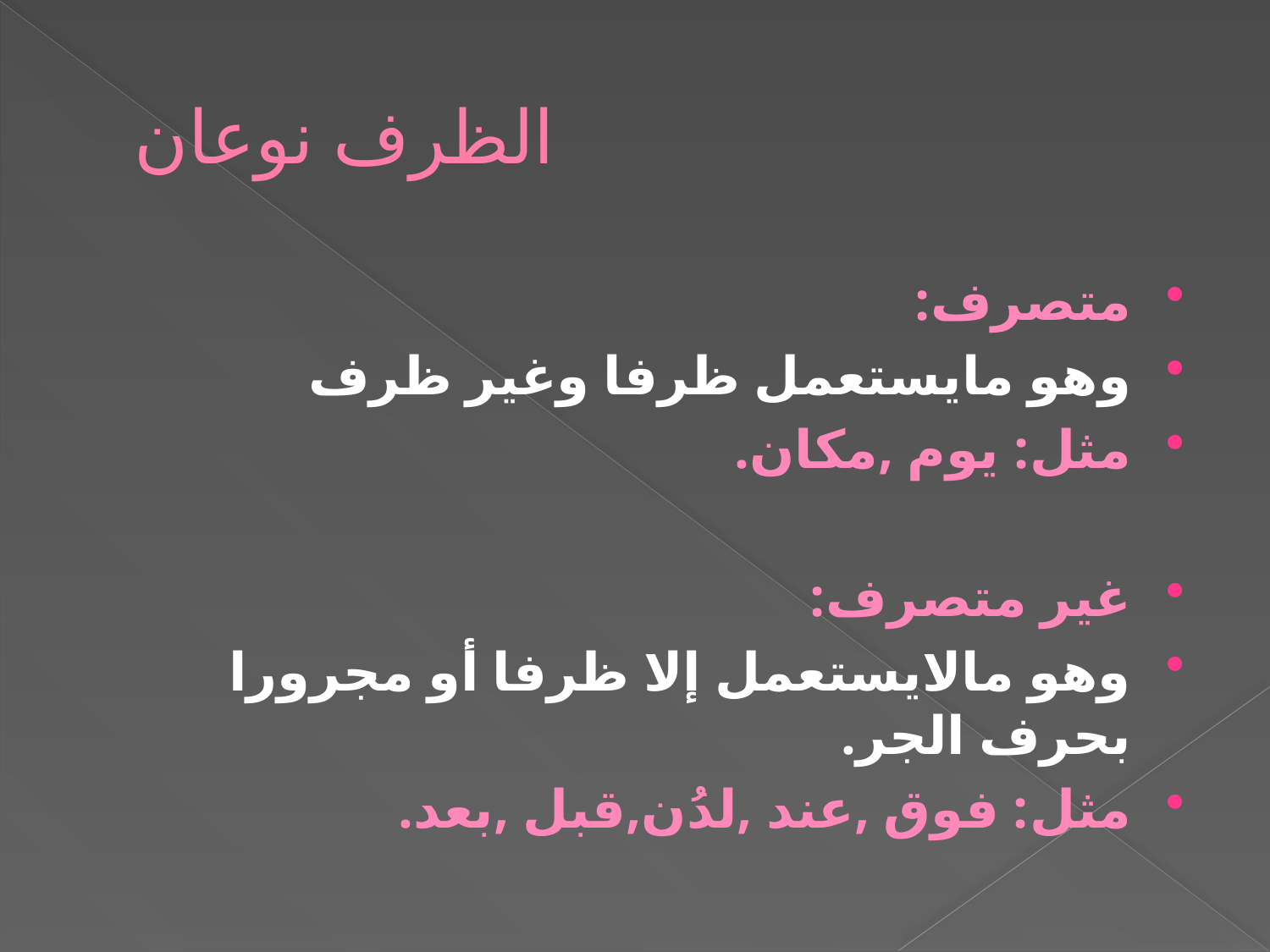

# الظرف نوعان
متصرف:
وهو مايستعمل ظرفا وغير ظرف
مثل: يوم ,مكان.

غير متصرف:
وهو مالايستعمل إلا ظرفا أو مجرورا بحرف الجر.
مثل: فوق ,عند ,لدُن,قبل ,بعد.